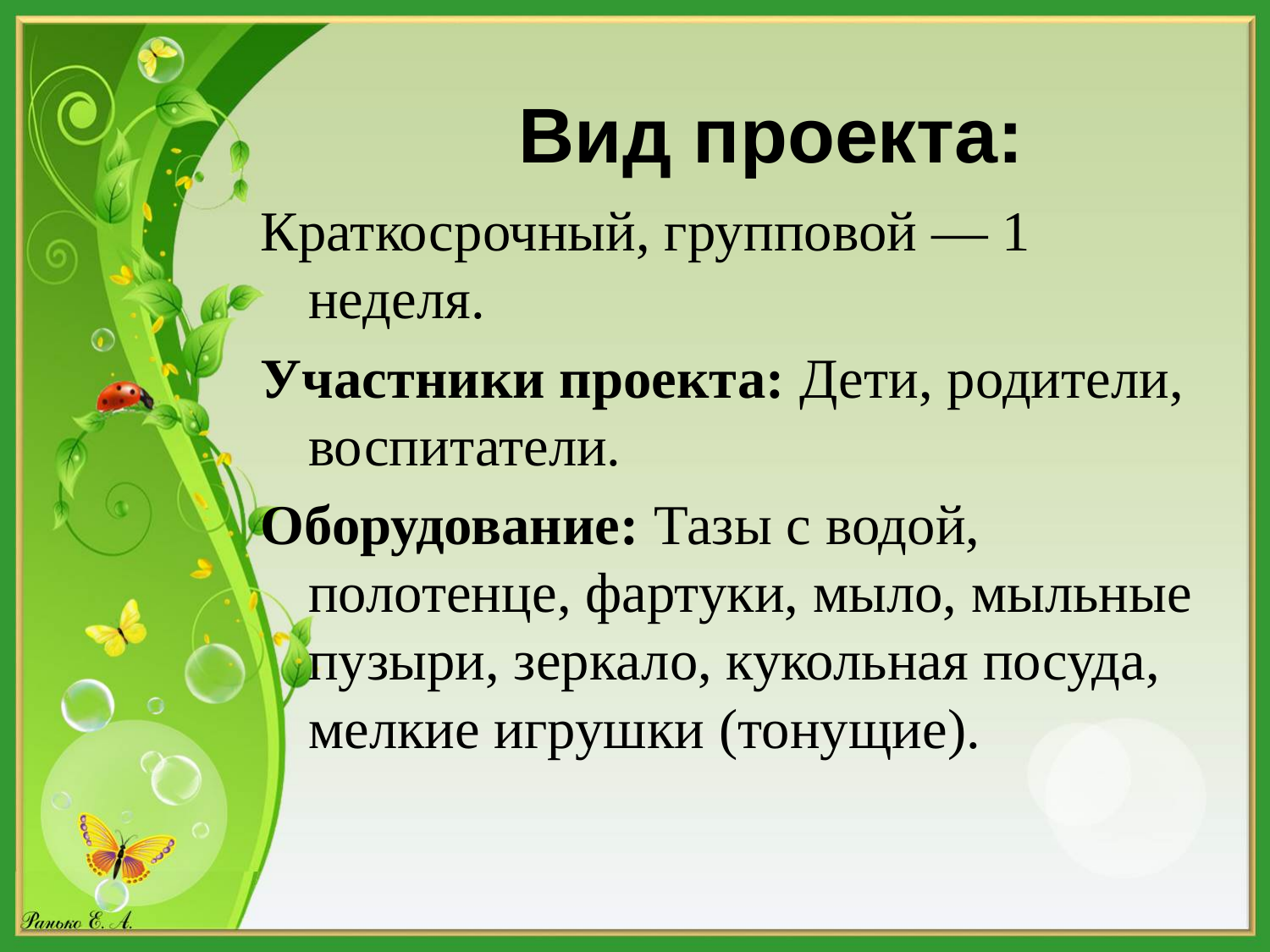

# Вид проекта:
Краткосрочный, групповой — 1 неделя.
Участники проекта: Дети, родители, воспитатели.
Оборудование: Тазы с водой, полотенце, фартуки, мыло, мыльные пузыри, зеркало, кукольная посуда, мелкие игрушки (тонущие).